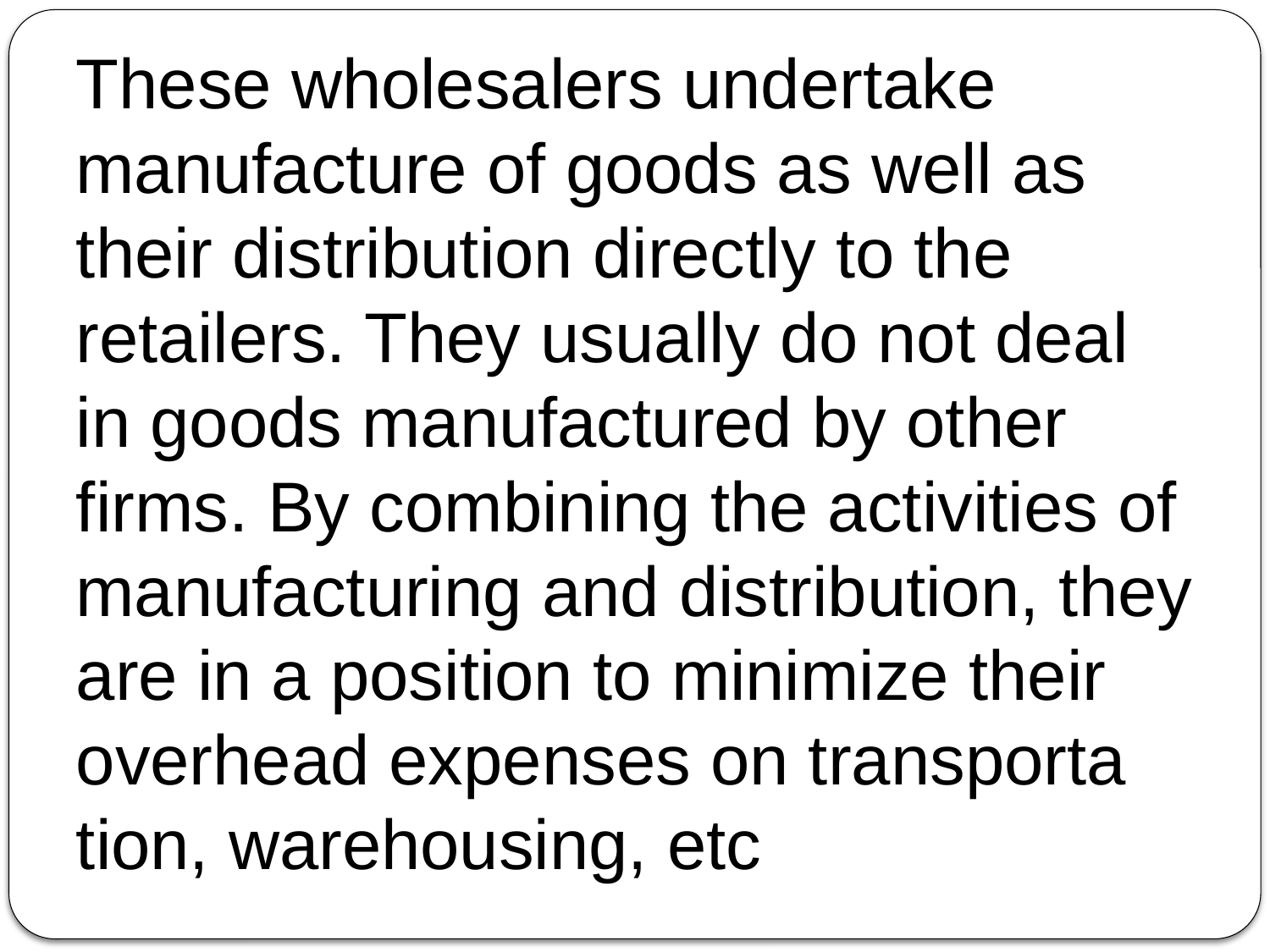

These wholesalers undertake manufacture of goods as well as their distribution directly to the retailers. They usually do not deal in goods manufactured by other firms. By combining the activities of manufacturing and distribution, they are in a position to minimize their overhead expenses on transporta­tion, warehousing, etc